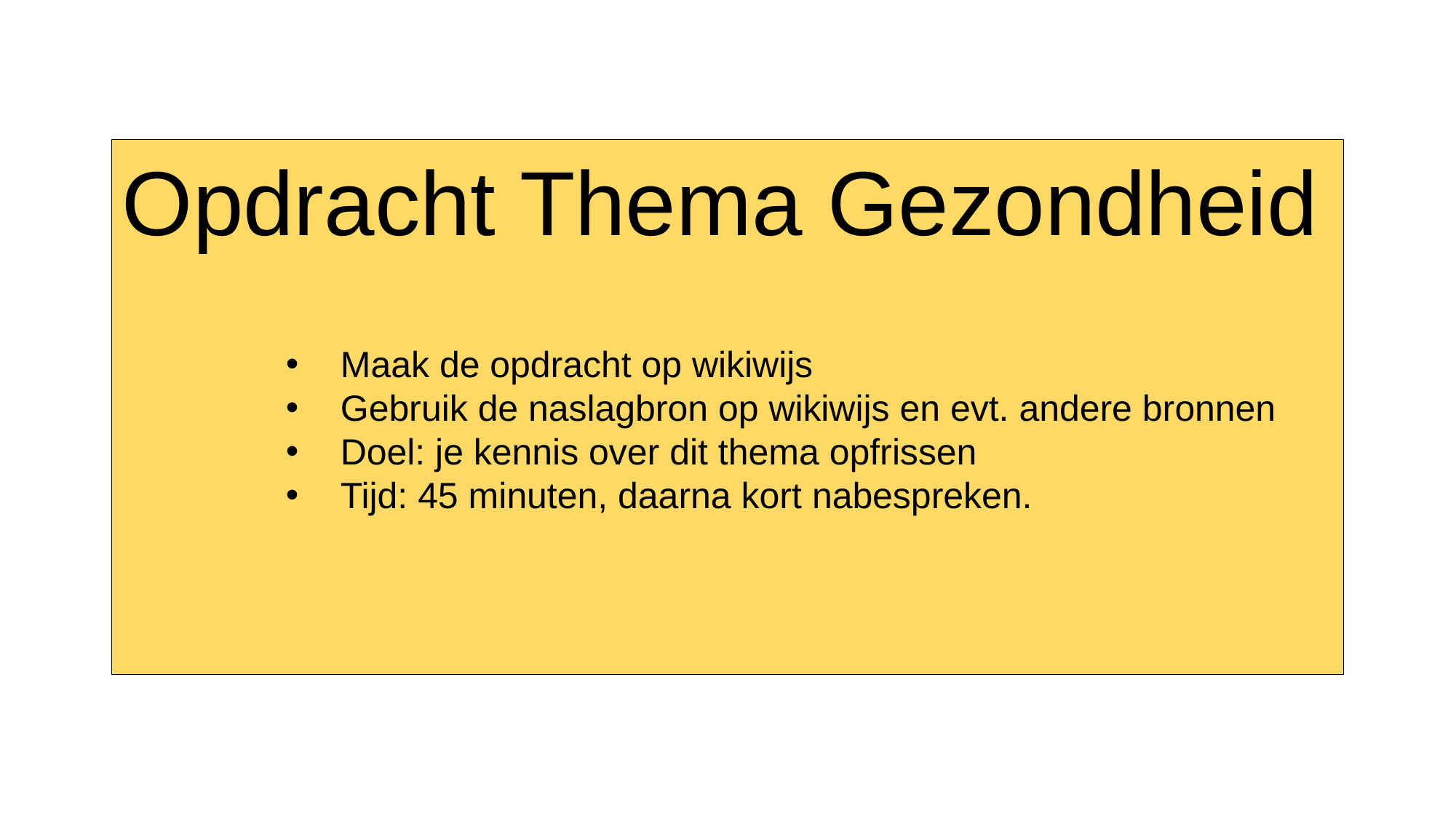

Opdracht Thema Gezondheid

Maak de opdracht op wikiwijs
Gebruik de naslagbron op wikiwijs en evt. andere bronnen
Doel: je kennis over dit thema opfrissen
Tijd: 45 minuten, daarna kort nabespreken.